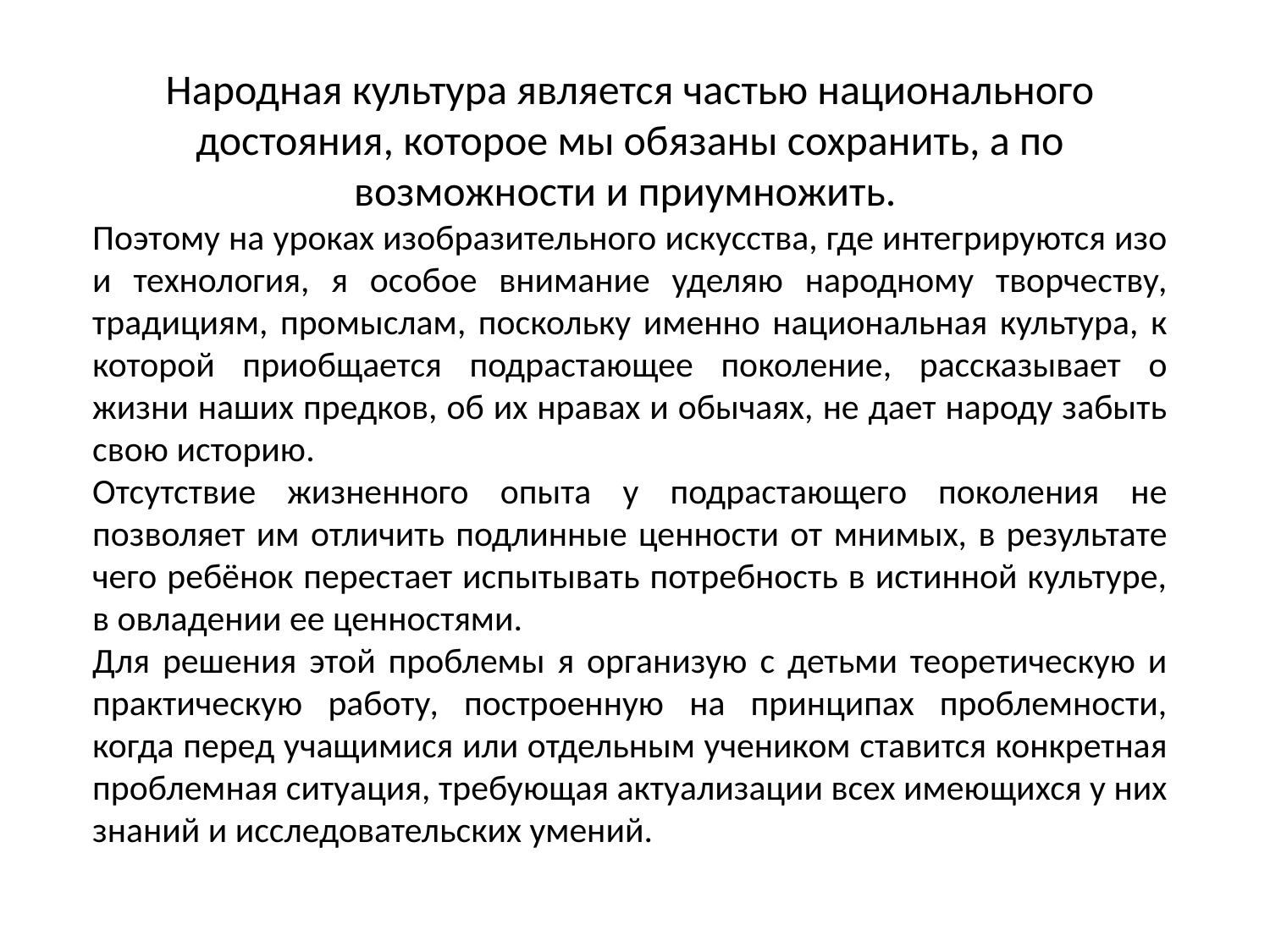

Народная культура является частью национального достояния, которое мы обязаны сохранить, а по возможности и приумножить.
Поэтому на уроках изобразительного искусства, где интегрируются изо и технология, я особое внимание уделяю народному творчеству, традициям, промыслам, поскольку именно национальная культура, к которой приобщается подрастающее поколение, рассказывает о жизни наших предков, об их нравах и обычаях, не дает народу забыть свою историю.
Отсутствие жизненного опыта у подрастающего поколения не позволяет им отличить подлинные ценности от мнимых, в результате чего ребёнок перестает испытывать потребность в истинной культуре, в овладении ее ценностями.
Для решения этой проблемы я организую с детьми теоретическую и практическую работу, построенную на принципах проблемности, когда перед учащимися или отдельным учеником ставится конкретная проблемная ситуация, требующая актуализации всех имеющихся у них знаний и исследовательских умений.